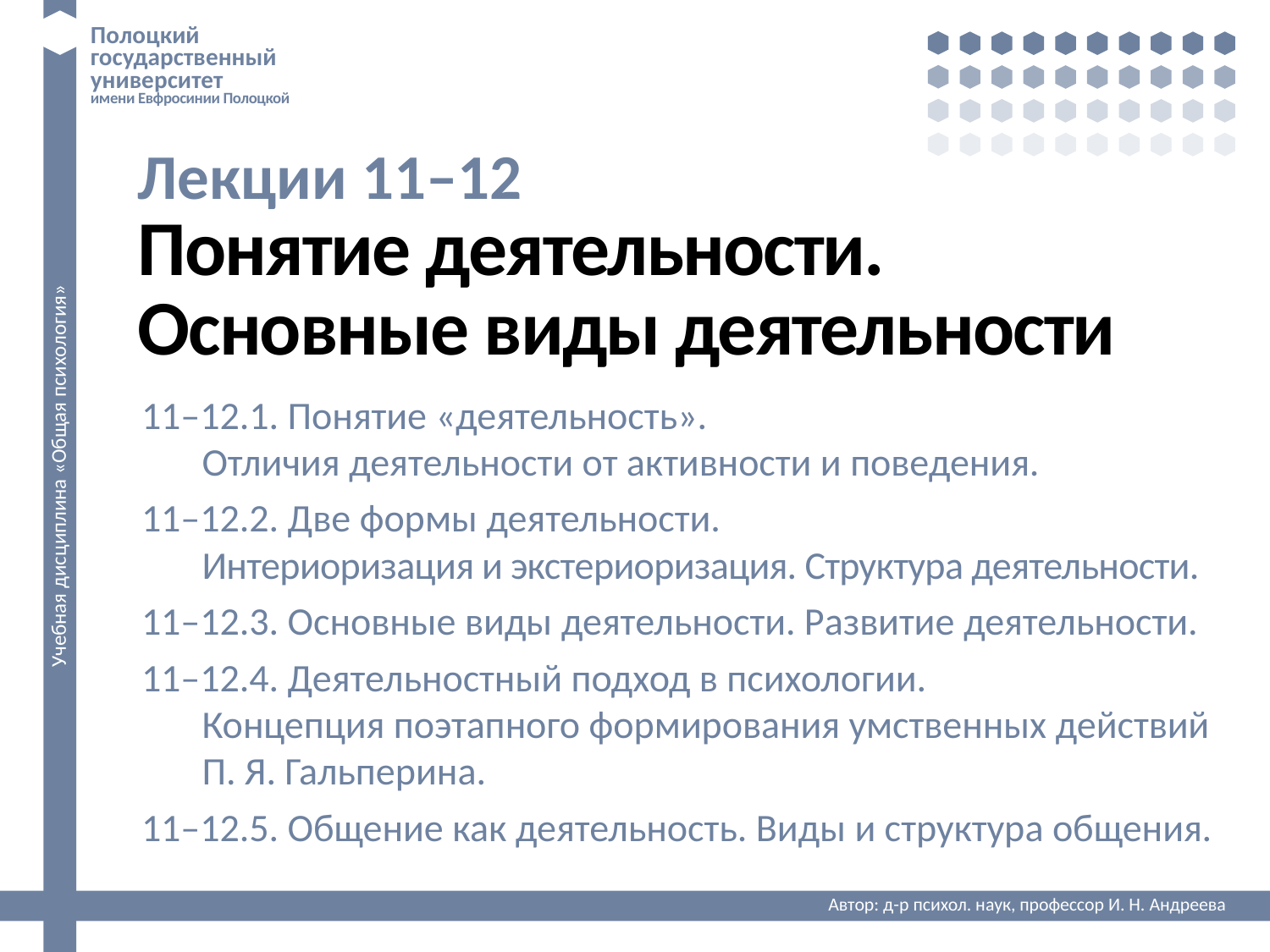

# Лекции 11–12 Понятие деятельности. Основные виды деятельности

11–12.1. Понятие «деятельность».
Отличия деятельности от активности и поведения.
11–12.2. Две формы деятельности.
Интериоризация и экстериоризация. Структура деятельности.
11–12.3. Основные виды деятельности. Развитие деятельности.
11–12.4. Деятельностный подход в психологии.
Концепция поэтапного формирования умственных действий П. Я. Гальперина.
11–12.5. Общение как деятельность. Виды и структура общения.